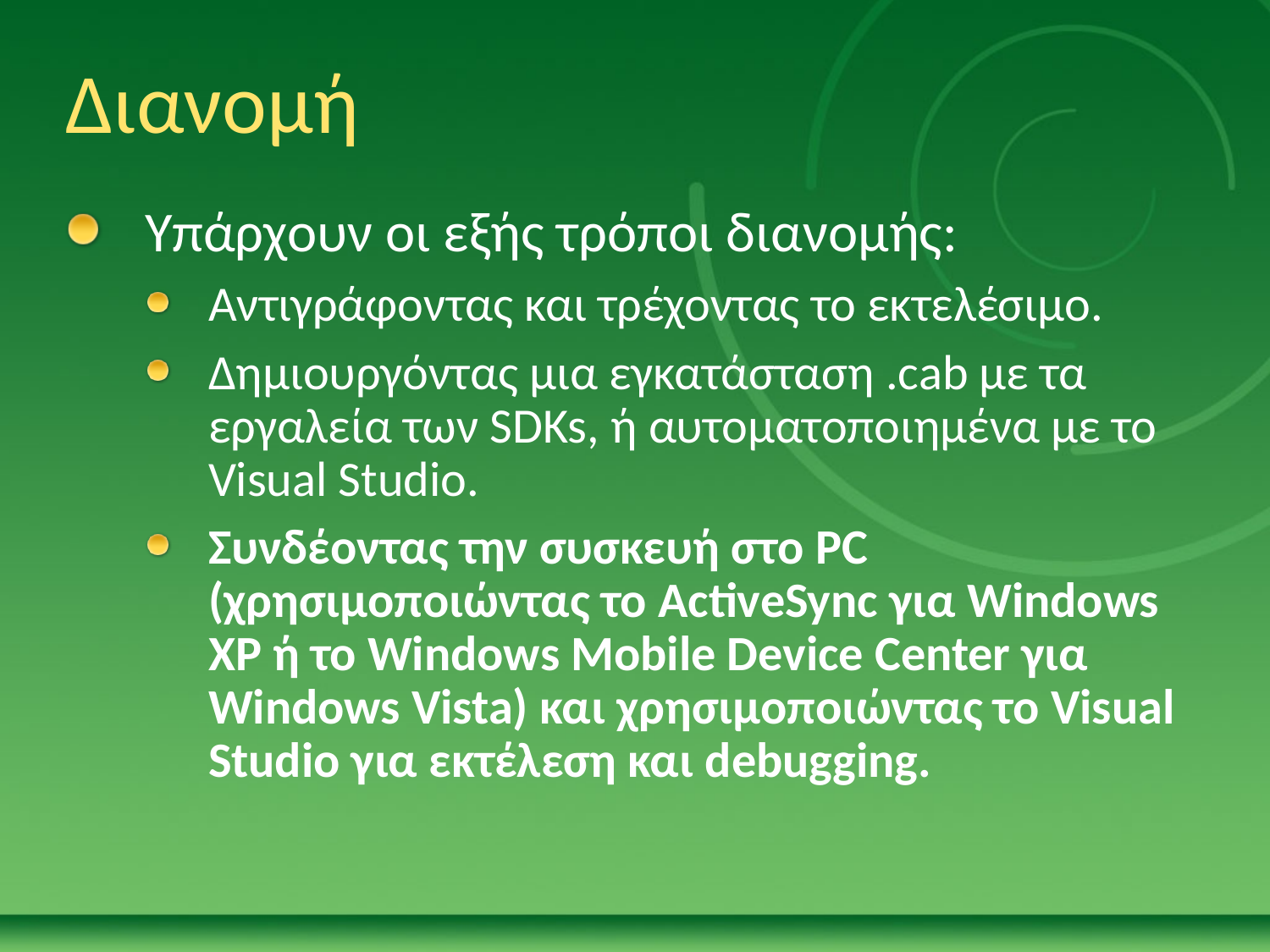

# Διανομή
Υπάρχουν οι εξής τρόποι διανομής:
Αντιγράφοντας και τρέχοντας το εκτελέσιμο.
Δημιουργόντας μια εγκατάσταση .cab με τα εργαλεία των SDKs, ή αυτοματοποιημένα με το Visual Studio.
Συνδέοντας την συσκευή στο PC (χρησιμοποιώντας το ActiveSync για Windows XP ή το Windows Mobile Device Center για Windows Vista) και χρησιμοποιώντας το Visual Studio για εκτέλεση και debugging.